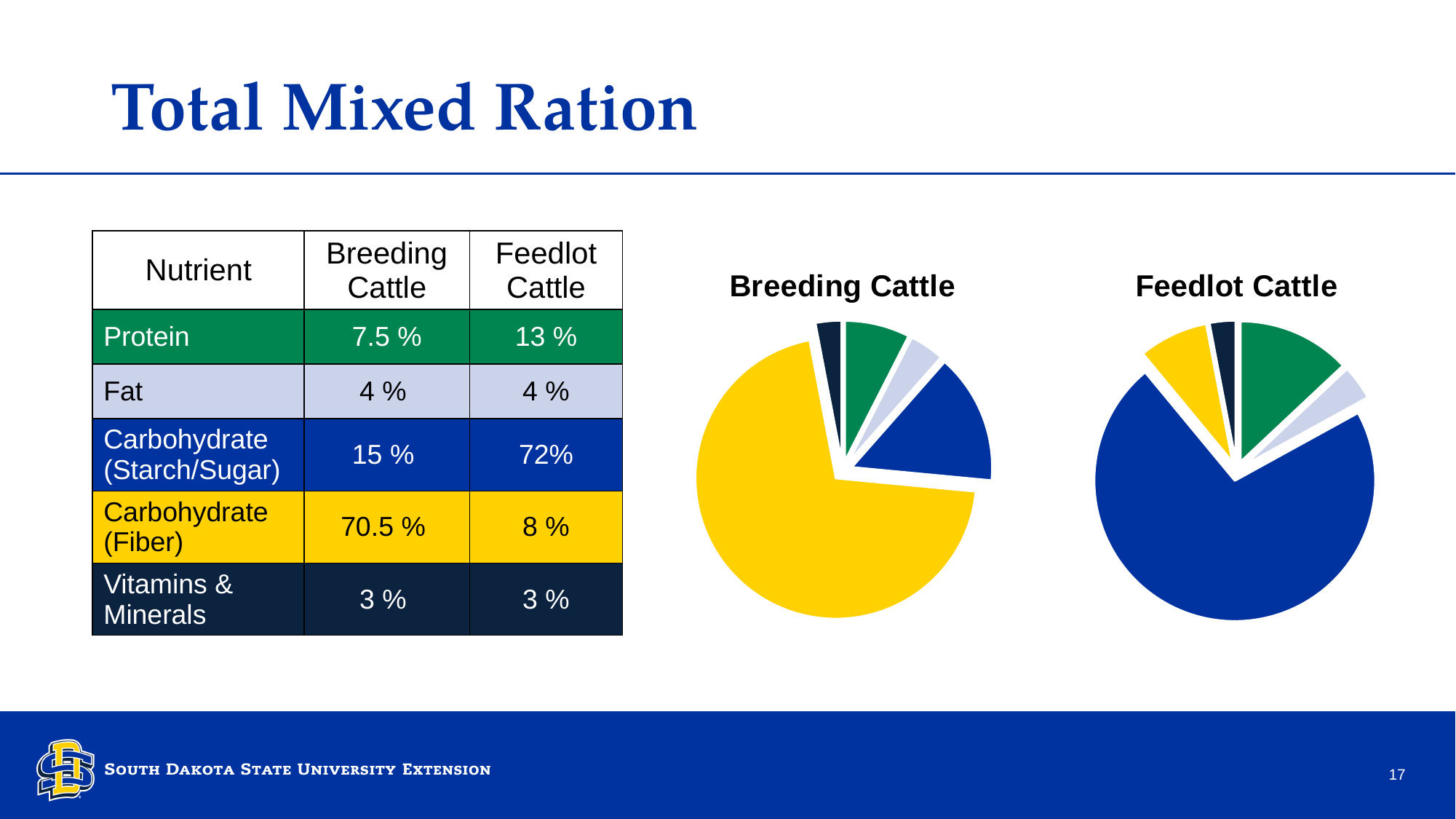

# Total Mixed Ration
| Nutrient | Breeding Cattle | Feedlot Cattle |
| --- | --- | --- |
| Protein | 7.5 % | 13 % |
| Fat | 4 % | 4 % |
| Carbohydrate (Starch/Sugar) | 15 % | 72% |
| Carbohydrate (Fiber) | 70.5 % | 8 % |
| Vitamins & Minerals | 3 % | 3 % |

### Chart: Breeding Cattle

| Category | Breeding Cattle |
|---|---|
| Protein | 7.5 |
| Fat | 4.0 |
| Carbohydrate (Starch/Sugar) | 15.0 |
| Carbohydrate (Fiber) | 70.5 |
| Vitamins & Minerals | 3.0 |

### Chart: Feedlot Cattle

| Category | Breeding Cattle |
|---|---|
| Protein | 13.0 |
| Fat | 4.0 |
| Carbohydrate (Starch/Sugar) | 72.0 |
| Carbohydrate (Fiber) | 8.0 |
| Vitamins & Minerals | 3.0 |